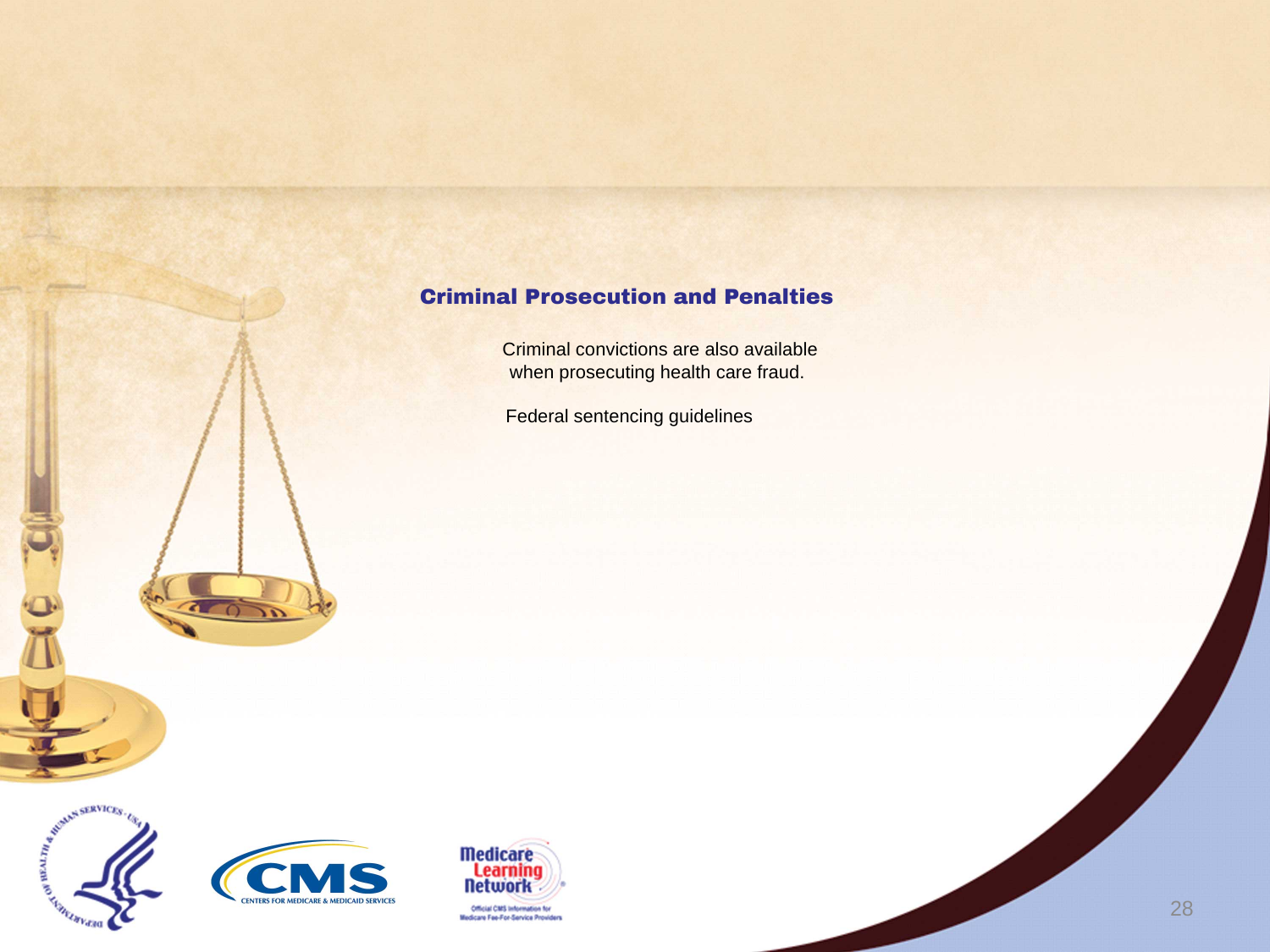

# Criminal Prosecution and Penalties Criminal convictions are also available when prosecuting health care fraud.
 Federal sentencing guidelines

28